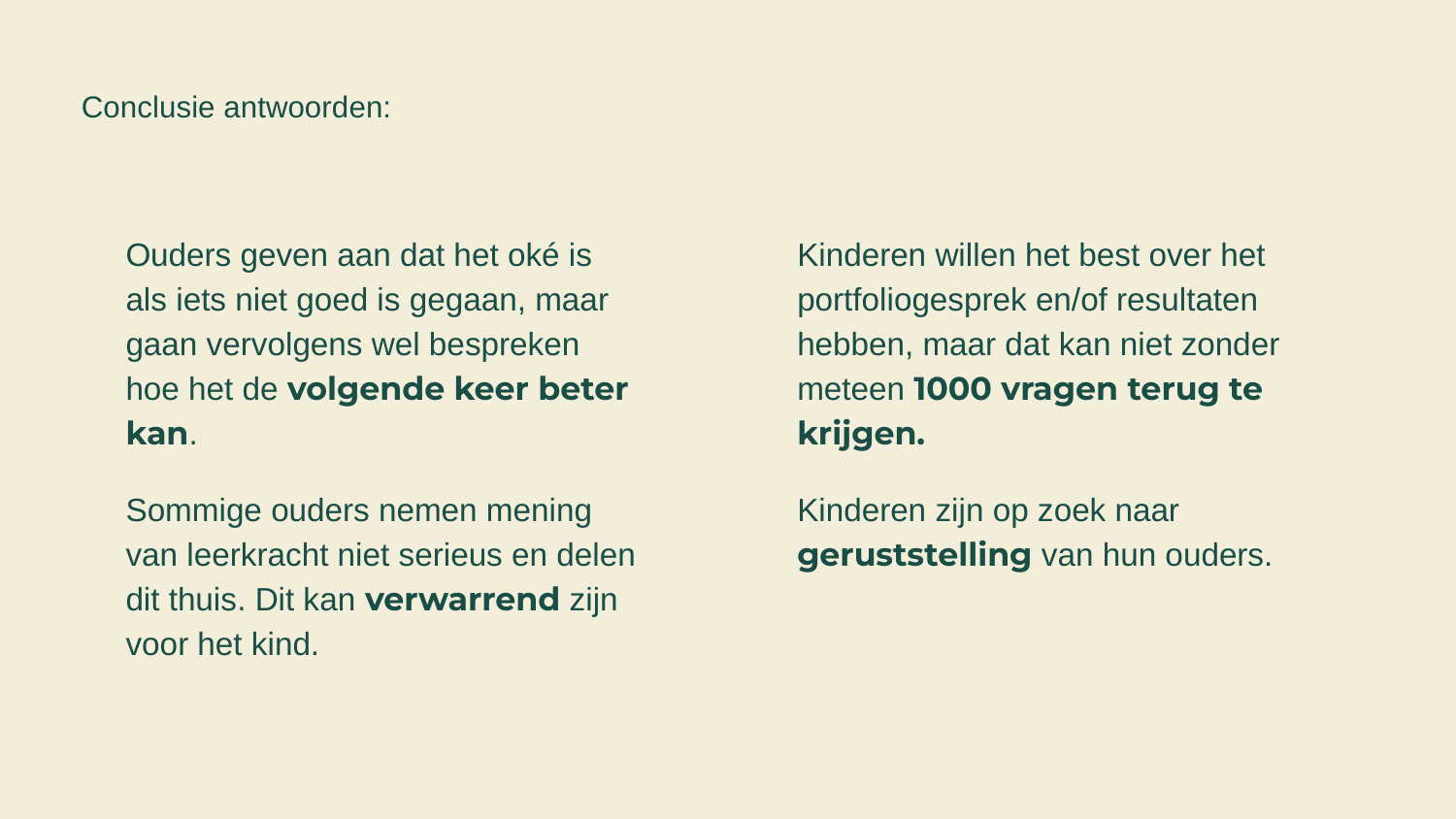

Conclusie antwoorden:
Ouders geven aan dat het oké is als iets niet goed is gegaan, maar gaan vervolgens wel bespreken hoe het de volgende keer beter kan.
Sommige ouders nemen mening van leerkracht niet serieus en delen dit thuis. Dit kan verwarrend zijn voor het kind.
Kinderen willen het best over het portfoliogesprek en/of resultaten hebben, maar dat kan niet zonder meteen 1000 vragen terug te krijgen.
Kinderen zijn op zoek naar geruststelling van hun ouders.